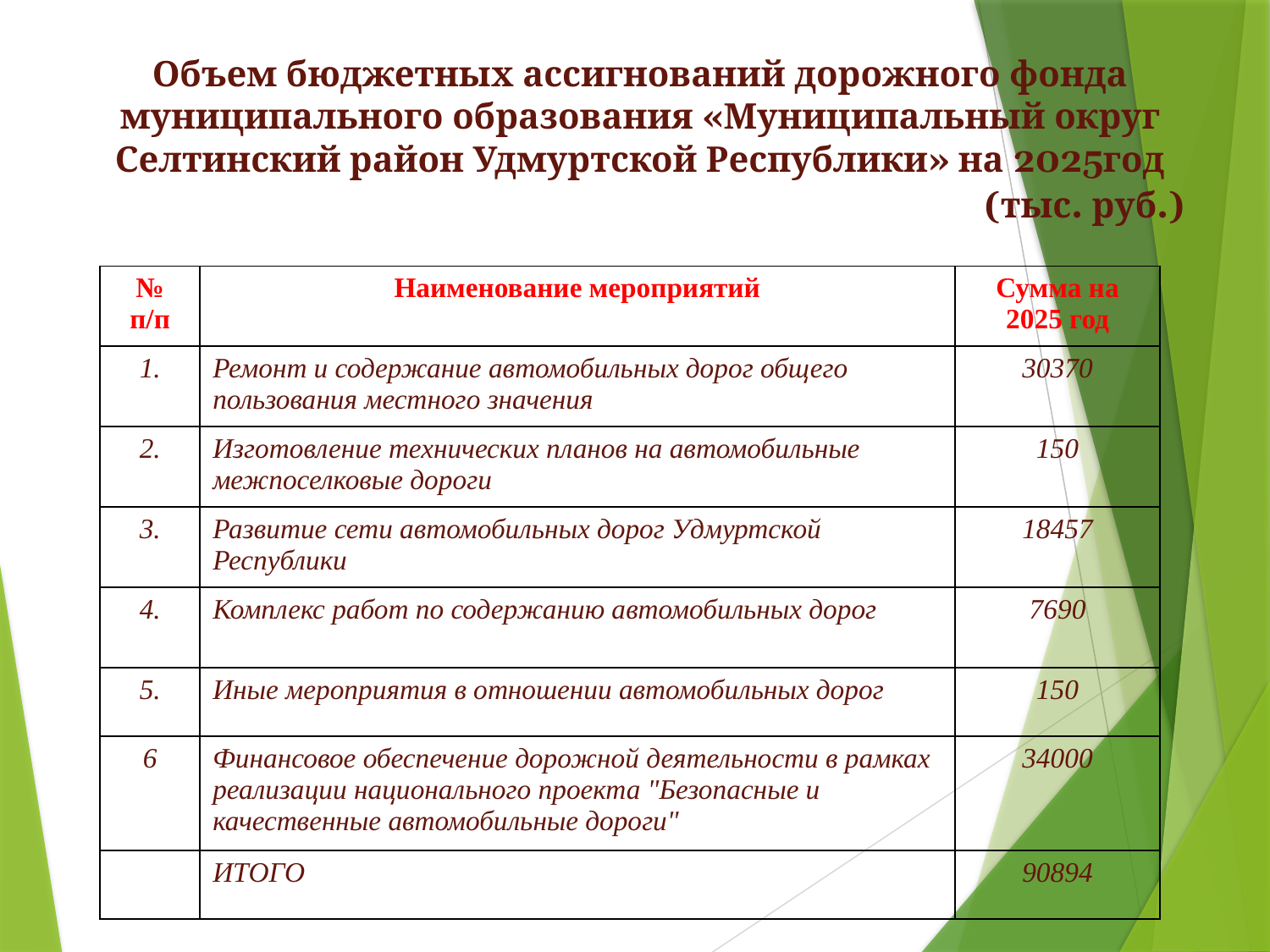

Объем бюджетных ассигнований дорожного фонда муниципального образования «Муниципальный округ Селтинский район Удмуртской Республики» на 2025год							(тыс. руб.)
| № п/п | Наименование мероприятий | Сумма на 2025 год |
| --- | --- | --- |
| 1. | Ремонт и содержание автомобильных дорог общего пользования местного значения | 30370 |
| 2. | Изготовление технических планов на автомобильные межпоселковые дороги | 150 |
| 3. | Развитие сети автомобильных дорог Удмуртской Республики | 18457 |
| 4. | Комплекс работ по содержанию автомобильных дорог | 7690 |
| 5. | Иные мероприятия в отношении автомобильных дорог | 150 |
| 6 | Финансовое обеспечение дорожной деятельности в рамках реализации национального проекта "Безопасные и качественные автомобильные дороги" | 34000 |
|  | ИТОГО | 90894 |